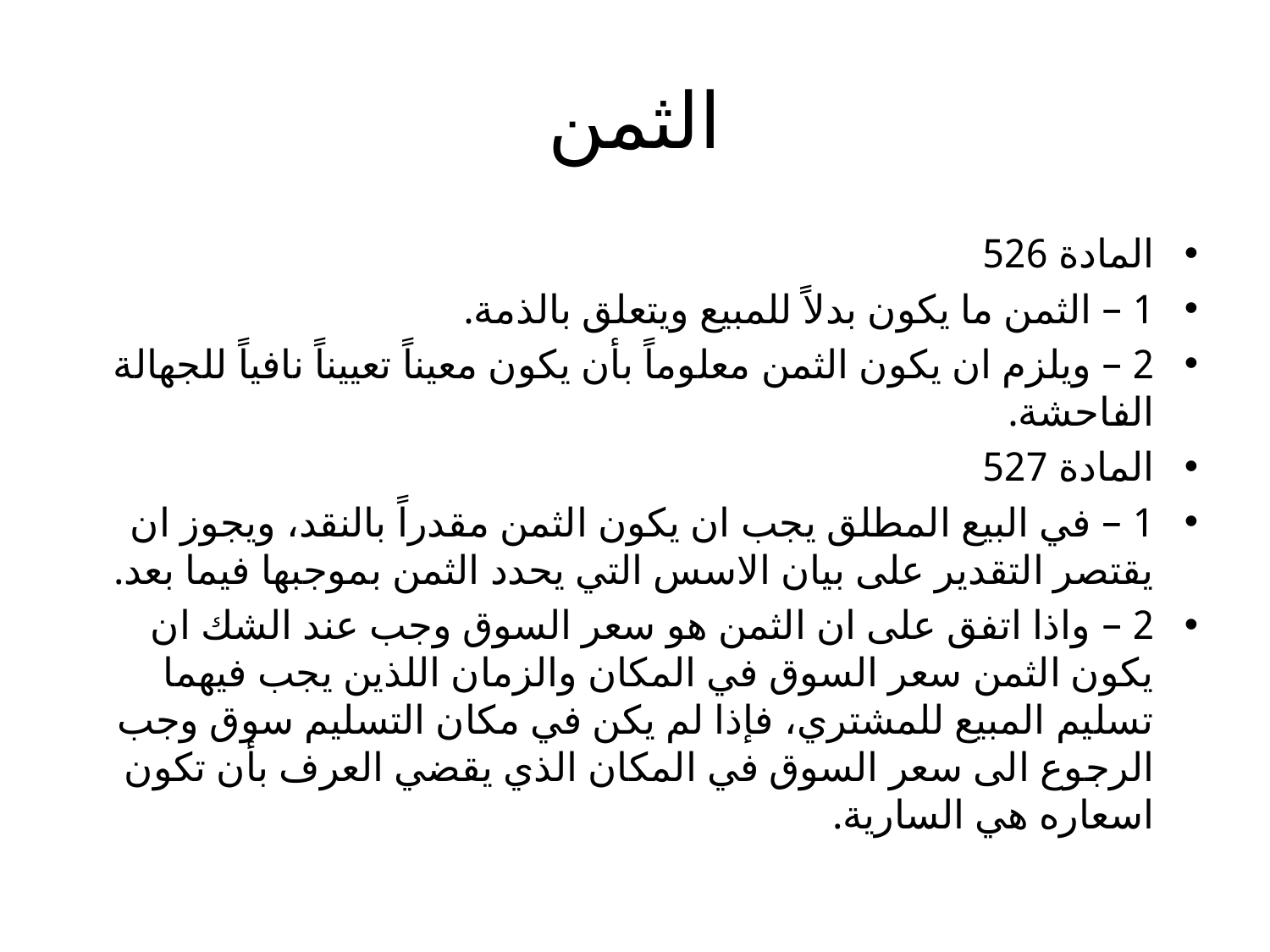

# الثمن
المادة 526
1 – الثمن ما يكون بدلاً للمبیع ويتعلق بالذمة.
2 – ويلزم ان يكون الثمن معلوماً بأن يكون معیناً تعییناً نافیاً للجھالة الفاحشة.
المادة 527
1 – في البیع المطلق يجب ان يكون الثمن مقدراً بالنقد، ويجوز ان يقتصر التقدير على بیان الاسس التي يحدد الثمن بموجبھا فیما بعد.
2 – واذا اتفق على ان الثمن ھو سعر السوق وجب عند الشك ان يكون الثمن سعر السوق في المكان والزمان اللذين يجب فیھما تسلیم المبیع للمشتري، فإذا لم يكن في مكان التسلیم سوق وجب الرجوع الى سعر السوق في المكان الذي يقضي العرف بأن تكون اسعاره ھي السارية.